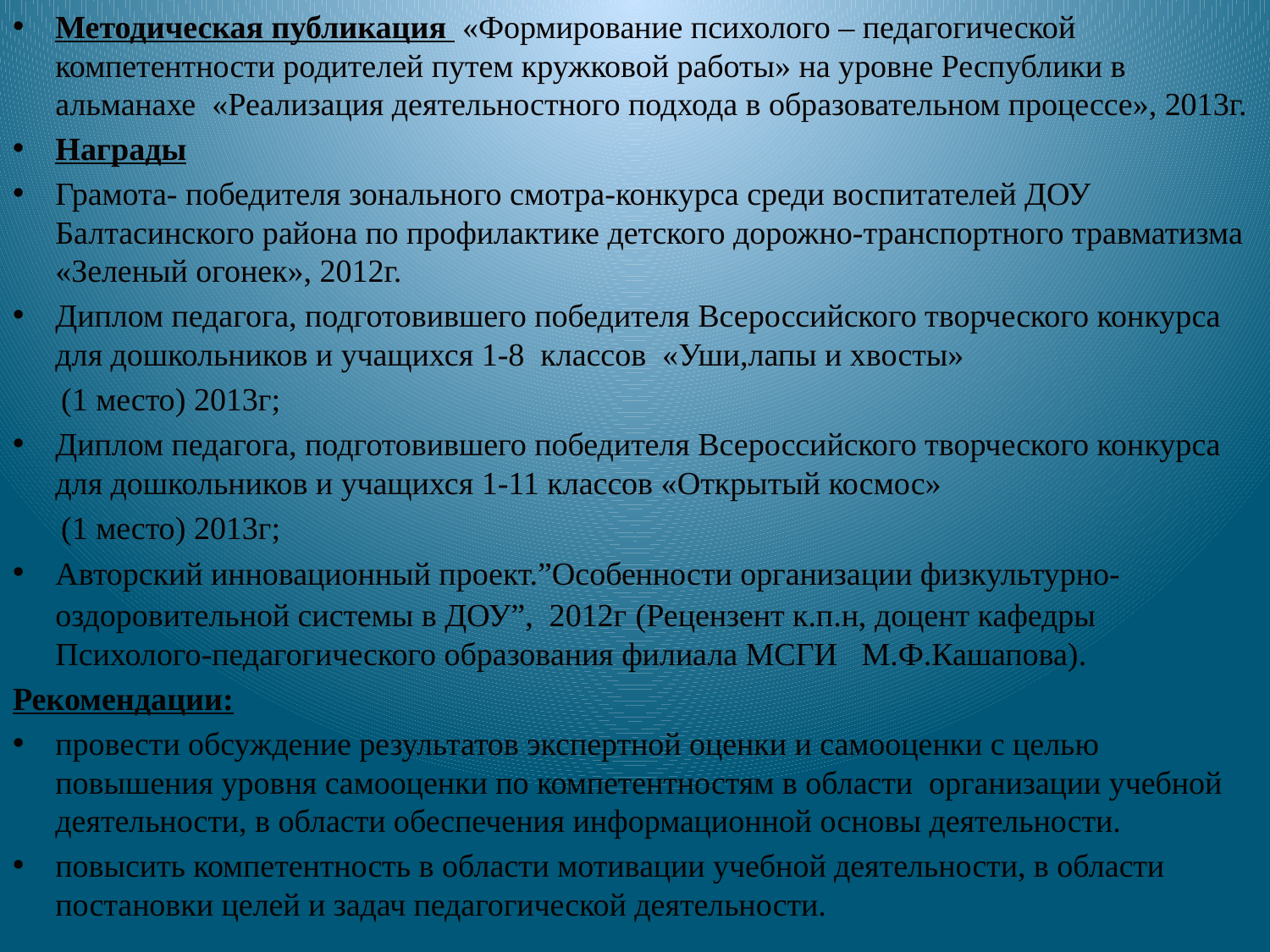

Методическая публикация  «Формирование психолого – педагогической компетентности родителей путем кружковой работы» на уровне Республики в альманахе  «Реализация деятельностного подхода в образовательном процессе», 2013г.
Награды
Грамота- победителя зонального смотра-конкурса среди воспитателей ДОУ Балтасинского района по профилактике детского дорожно-транспортного травматизма «Зеленый огонек», 2012г.
Диплом педагога, подготовившего победителя Всероссийского творческого конкурса для дошкольников и учащихся 1-8  классов  «Уши,лапы и хвосты»
      (1 место) 2013г;
Диплом педагога, подготовившего победителя Всероссийского творческого конкурса для дошкольников и учащихся 1-11 классов «Открытый космос»
      (1 место) 2013г;
Авторский инновационный проект.”Особенности организации физкультурно- оздоровительной системы в ДОУ”,  2012г (Рецензент к.п.н, доцент кафедры Психолого-педагогического образования филиала МСГИ   М.Ф.Кашапова).
Рекомендации:
провести обсуждение результатов экспертной оценки и самооценки с целью повышения уровня самооценки по компетентностям в области  организации учебной деятельности, в области обеспечения информационной основы деятельности.
повысить компетентность в области мотивации учебной деятельности, в области постановки целей и задач педагогической деятельности.